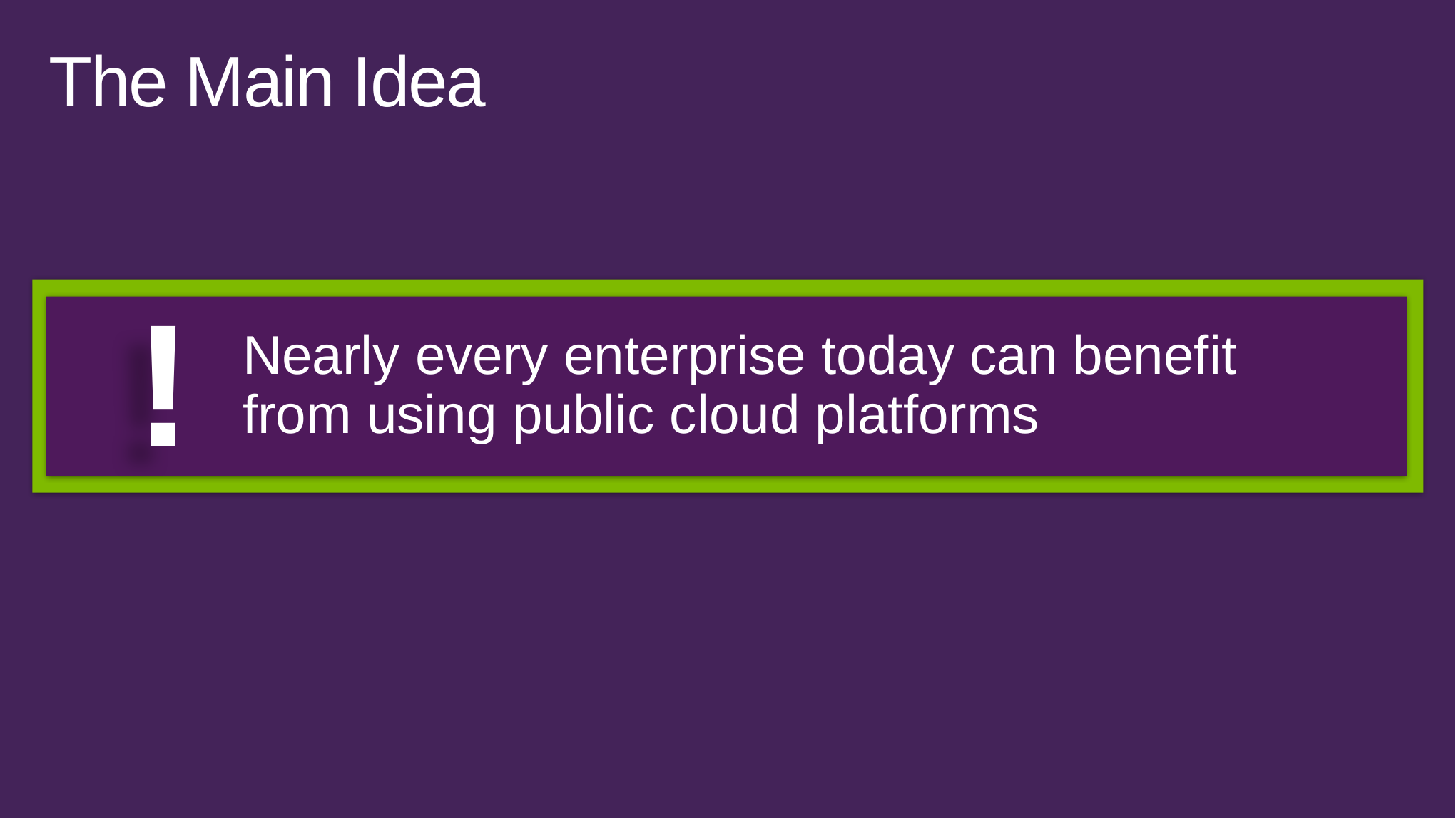

# The Main Idea
!

Nearly every enterprise today can benefit from using public cloud platforms